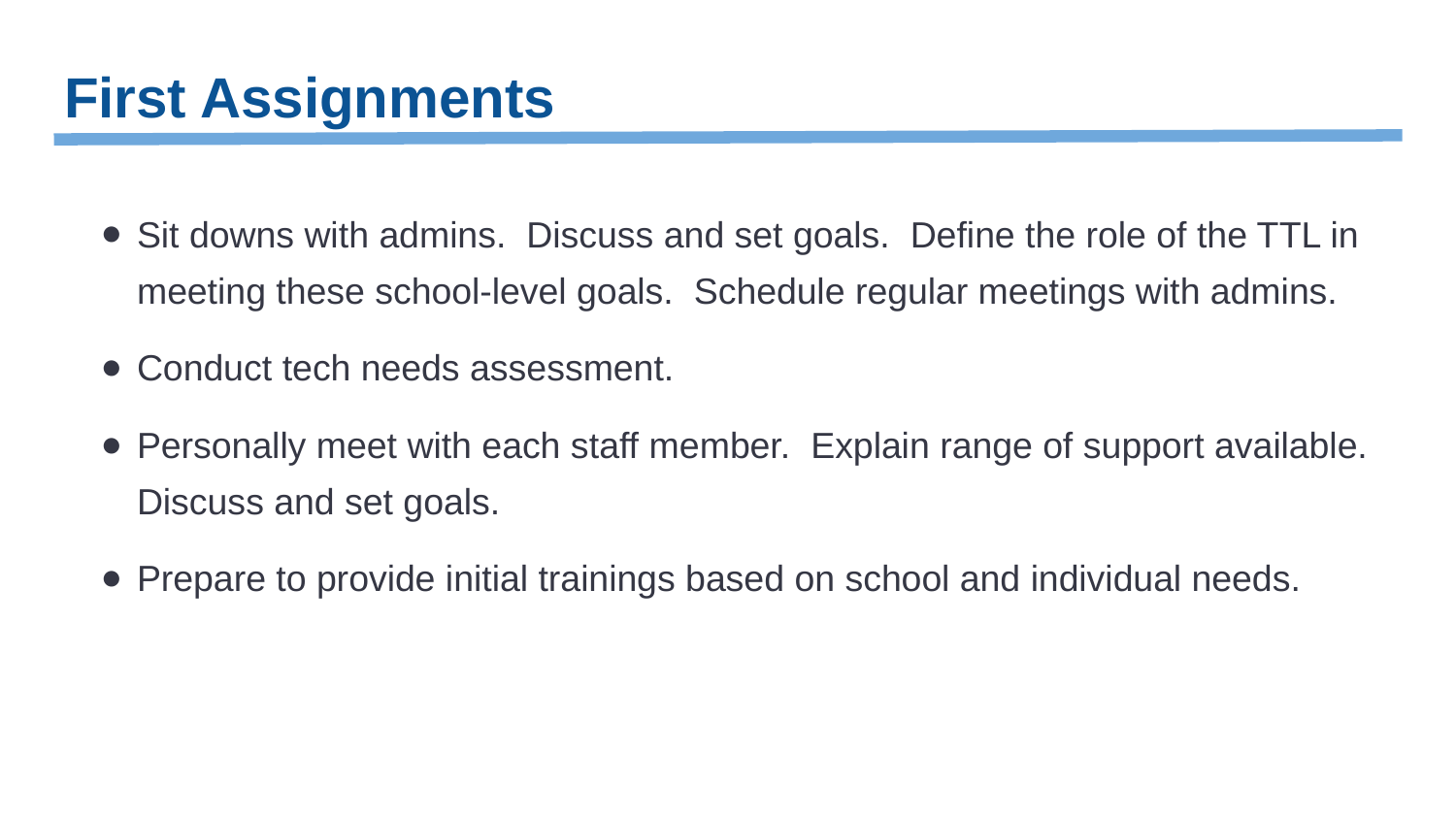

# First Assignments

Sit downs with admins.  Discuss and set goals.  Define the role of the TTL in meeting these school-level goals.  Schedule regular meetings with admins.
Conduct tech needs assessment.
Personally meet with each staff member.  Explain range of support available. Discuss and set goals.
Prepare to provide initial trainings based on school and individual needs.